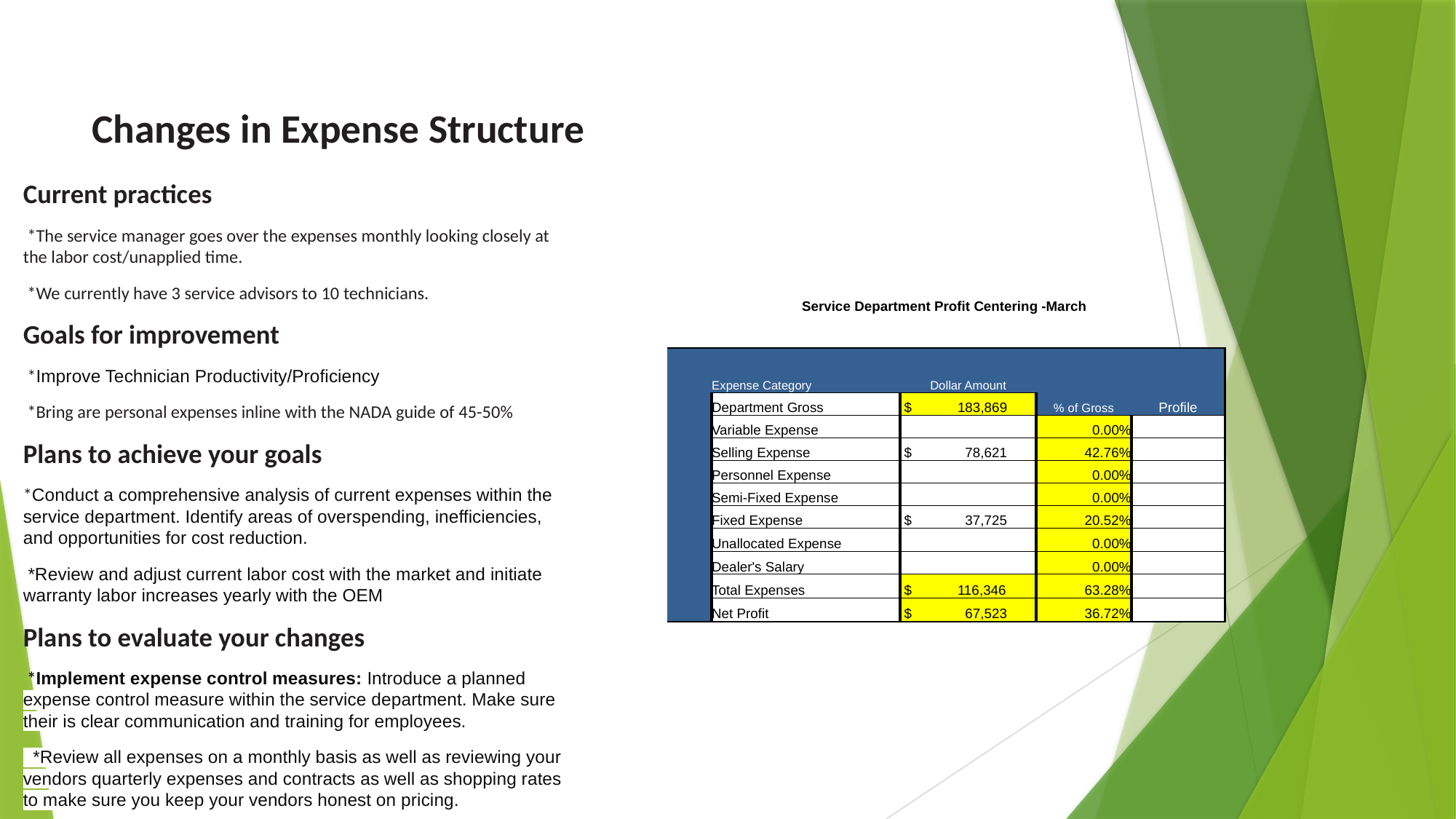

# Changes in Expense Structure
Current practices
 *The service manager goes over the expenses monthly looking closely at the labor cost/unapplied time.
 *We currently have 3 service advisors to 10 technicians.
Goals for improvement
 *Improve Technician Productivity/Proficiency
 *Bring are personal expenses inline with the NADA guide of 45-50%
Plans to achieve your goals
*Conduct a comprehensive analysis of current expenses within the service department. Identify areas of overspending, inefficiencies, and opportunities for cost reduction.
 *Review and adjust current labor cost with the market and initiate warranty labor increases yearly with the OEM
Plans to evaluate your changes
 *Implement expense control measures: Introduce a planned expense control measure within the service department. Make sure their is clear communication and training for employees.
  *Review all expenses on a monthly basis as well as reviewing your vendors quarterly expenses and contracts as well as shopping rates to make sure you keep your vendors honest on pricing.

| Service Department Profit Centering -March |  |  |  |  |
| --- | --- | --- | --- | --- |
|  |  |  |  |  |
|  | Expense Category | Dollar Amount |  |  |
|  | Department Gross | $ 183,869 | % of Gross | Profile |
|  | Variable Expense |  | 0.00% |  |
|  | Selling Expense | $ 78,621 | 42.76% |  |
|  | Personnel Expense |  | 0.00% |  |
|  | Semi-Fixed Expense |  | 0.00% |  |
|  | Fixed Expense | $ 37,725 | 20.52% |  |
|  | Unallocated Expense |  | 0.00% |  |
|  | Dealer's Salary |  | 0.00% |  |
|  | Total Expenses | $ 116,346 | 63.28% |  |
|  | Net Profit | $ 67,523 | 36.72% |  |